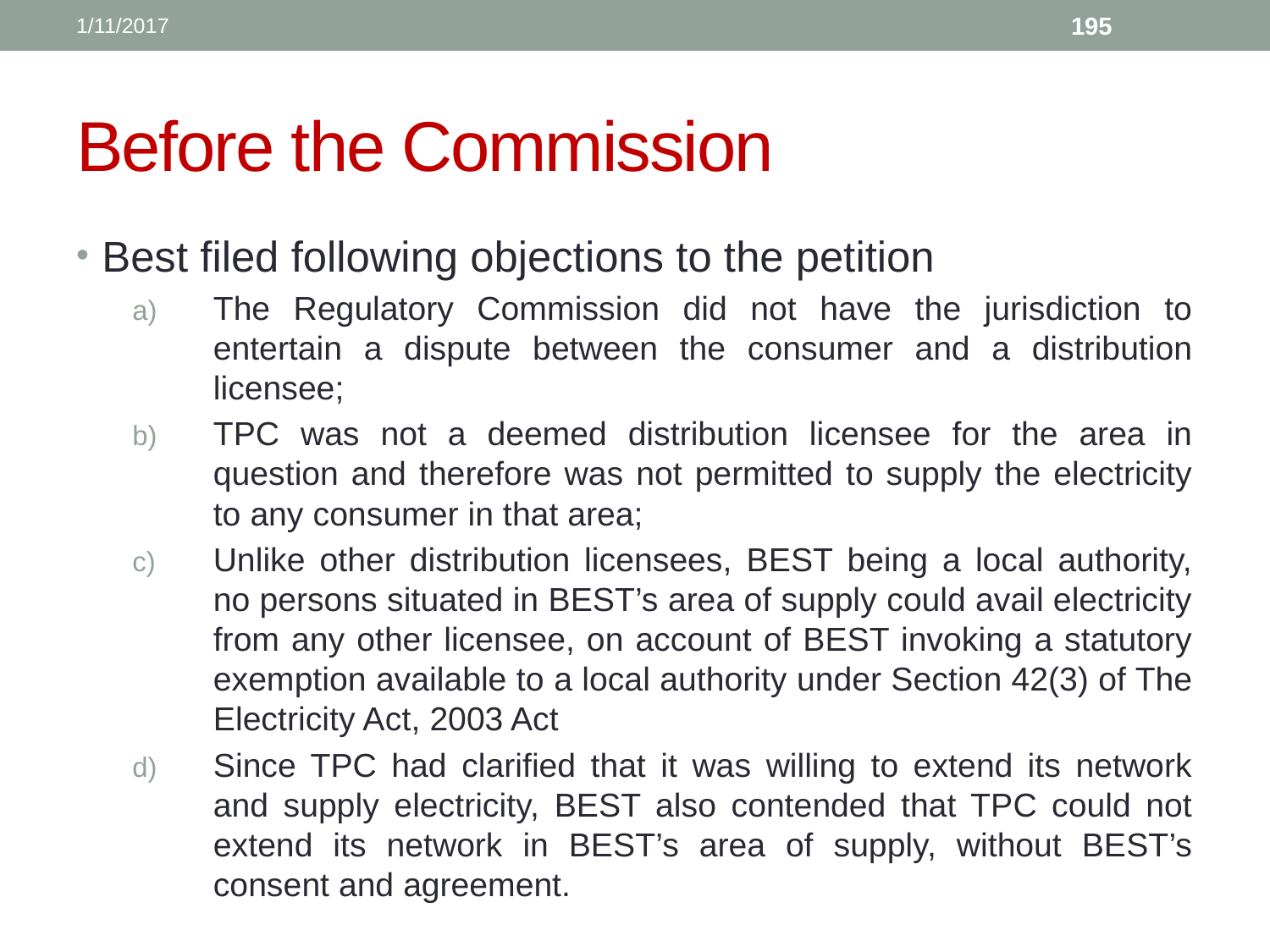

1/11/2017
195
# Before the Commission
Best filed following objections to the petition
The Regulatory Commission did not have the jurisdiction to entertain a dispute between the consumer and a distribution licensee;
TPC was not a deemed distribution licensee for the area in question and therefore was not permitted to supply the electricity to any consumer in that area;
Unlike other distribution licensees, BEST being a local authority, no persons situated in BEST’s area of supply could avail electricity from any other licensee, on account of BEST invoking a statutory exemption available to a local authority under Section 42(3) of The Electricity Act, 2003 Act
Since TPC had clarified that it was willing to extend its network and supply electricity, BEST also contended that TPC could not extend its network in BEST’s area of supply, without BEST’s consent and agreement.